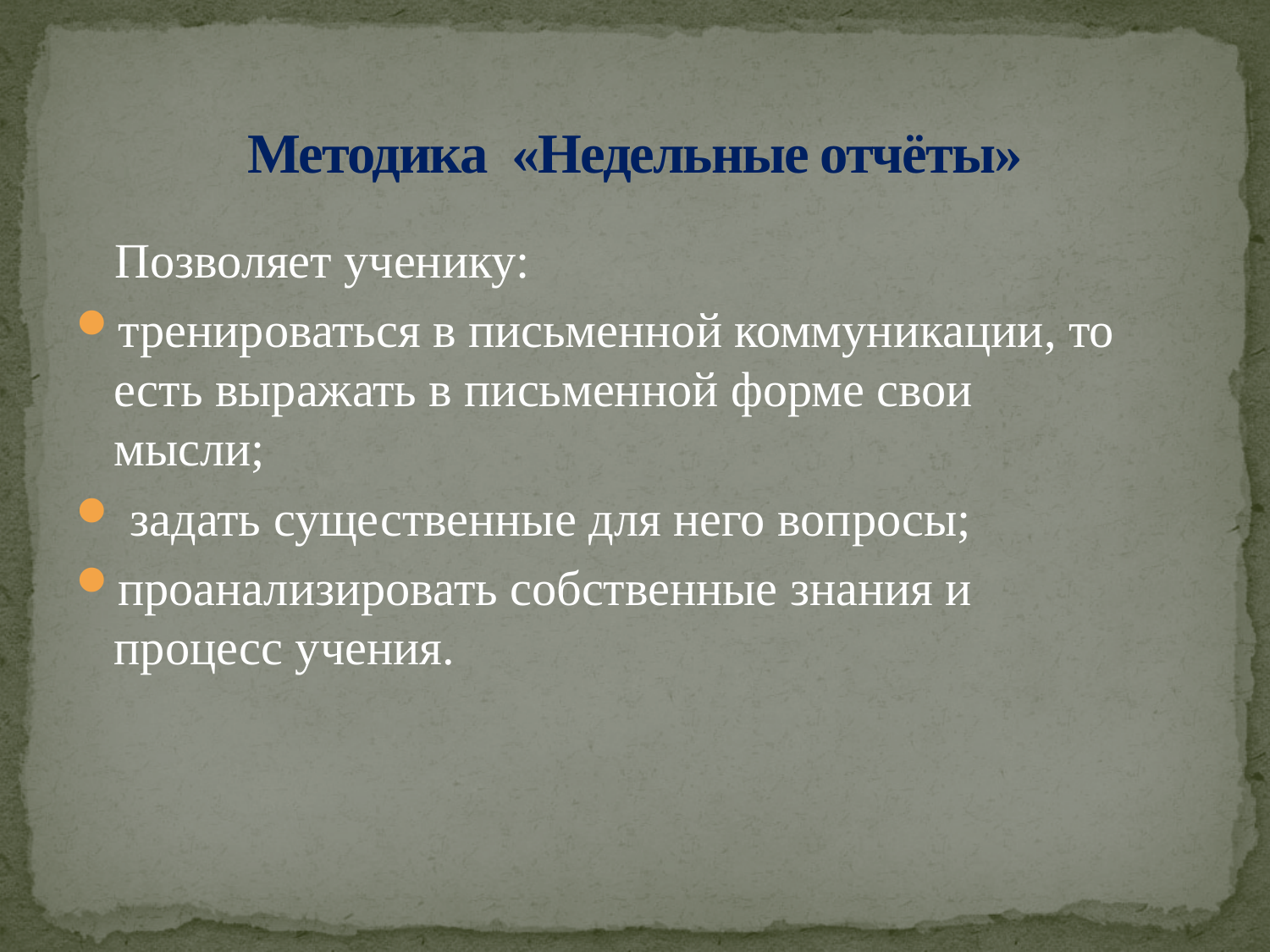

# Методика  «Недельные отчёты»
   Позволяет ученику:
тренироваться в письменной коммуникации, то есть выражать в письменной форме свои мысли;
 задать существенные для него вопросы;
проанализировать собственные знания и процесс учения.